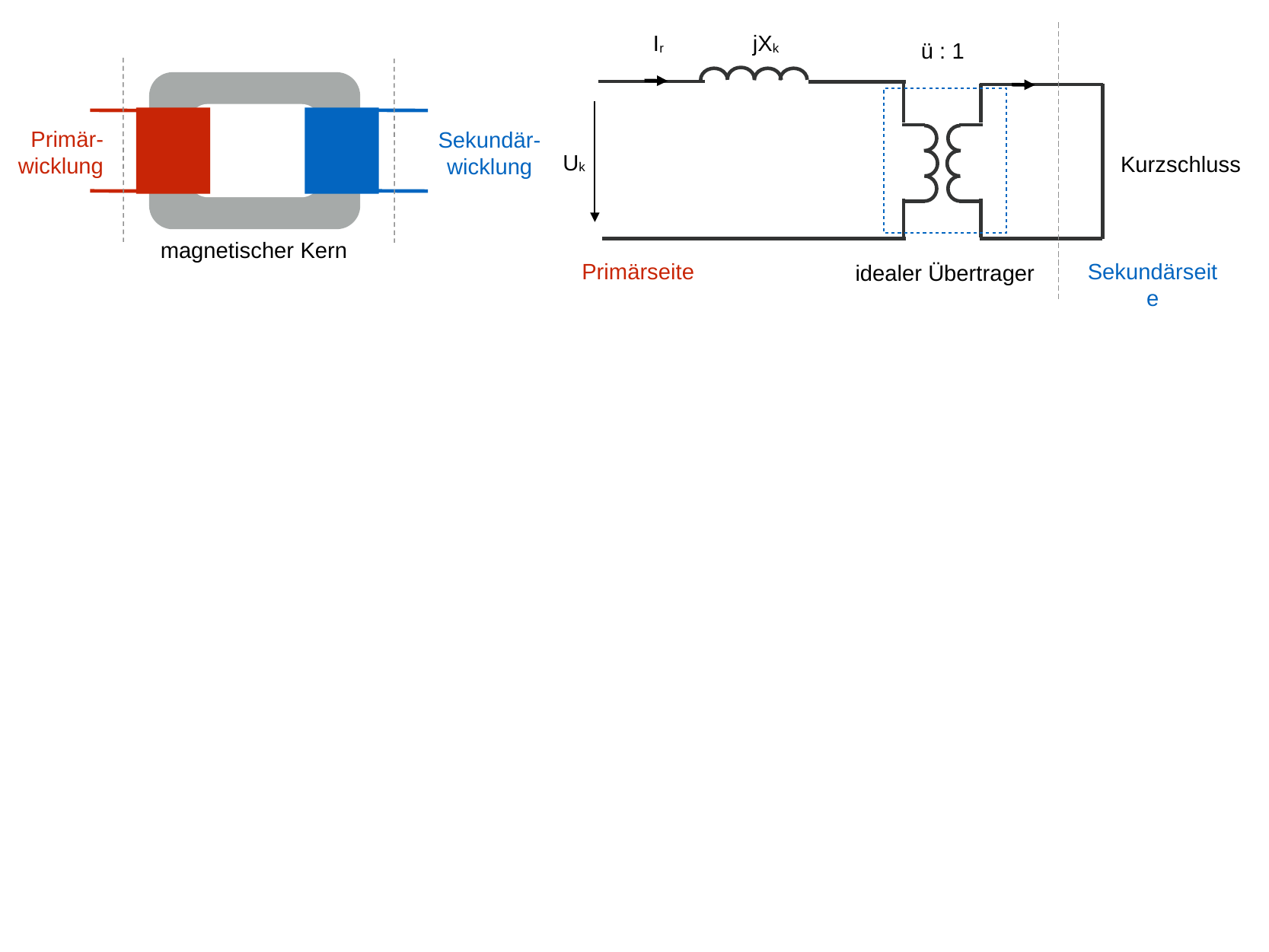

Ir
jXk
ü : 1

Primär-wicklung
Sekundär-wicklung

magnetischer Kern

Uk
Kurzschluss

Primärseite
Sekundärseite
idealer Übertrager